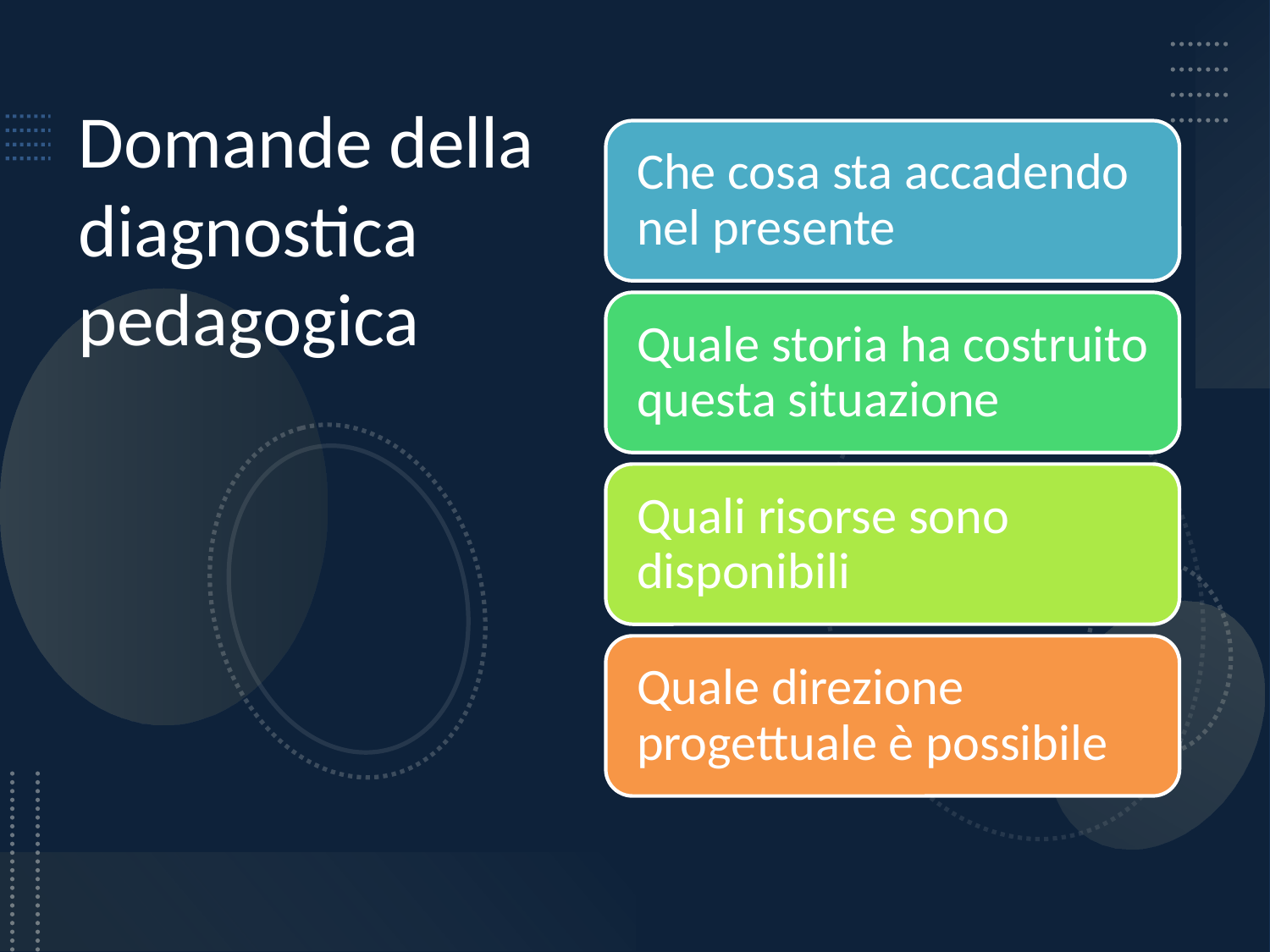

Che cosa sta accadendo nel presente
Quale storia ha costruito questa situazione
Quali risorse sono disponibili
Quale direzione progettuale è possibile
# Domande della diagnostica pedagogica